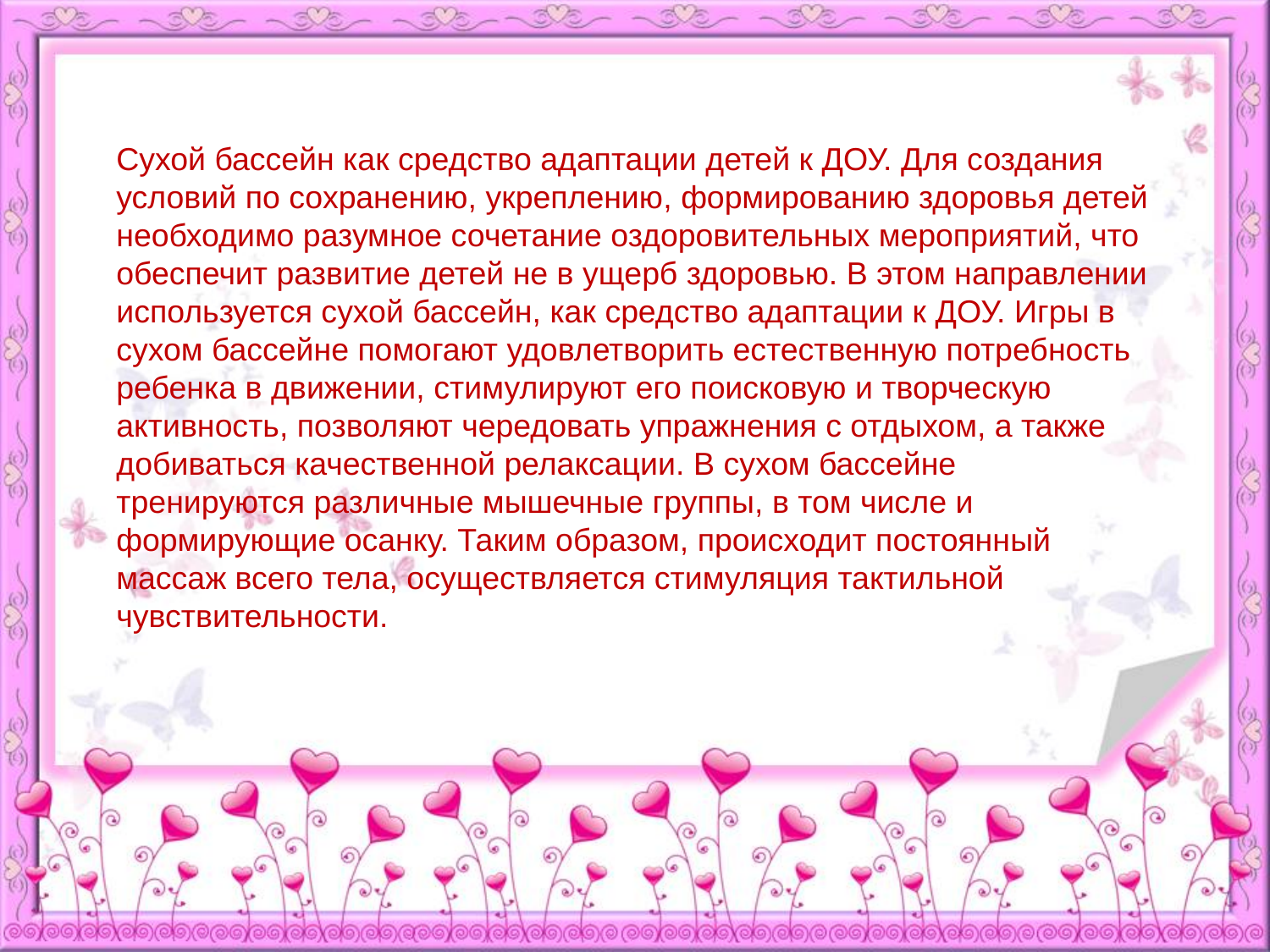

Сухой бассейн как средство адаптации детей к ДОУ. Для создания условий по сохранению, укреплению, формированию здоровья детей необходимо разумное сочетание оздоровительных мероприятий, что обеспечит развитие детей не в ущерб здоровью. В этом направлении используется сухой бассейн, как средство адаптации к ДОУ. Игры в сухом бассейне помогают удовлетворить естественную потребность ребенка в движении, стимулируют его поисковую и творческую активность, позволяют чередовать упражнения с отдыхом, а также добиваться качественной релаксации. В сухом бассейне тренируются различные мышечные группы, в том числе и формирующие осанку. Таким образом, происходит постоянный массаж всего тела, осуществляется стимуляция тактильной чувствительности.